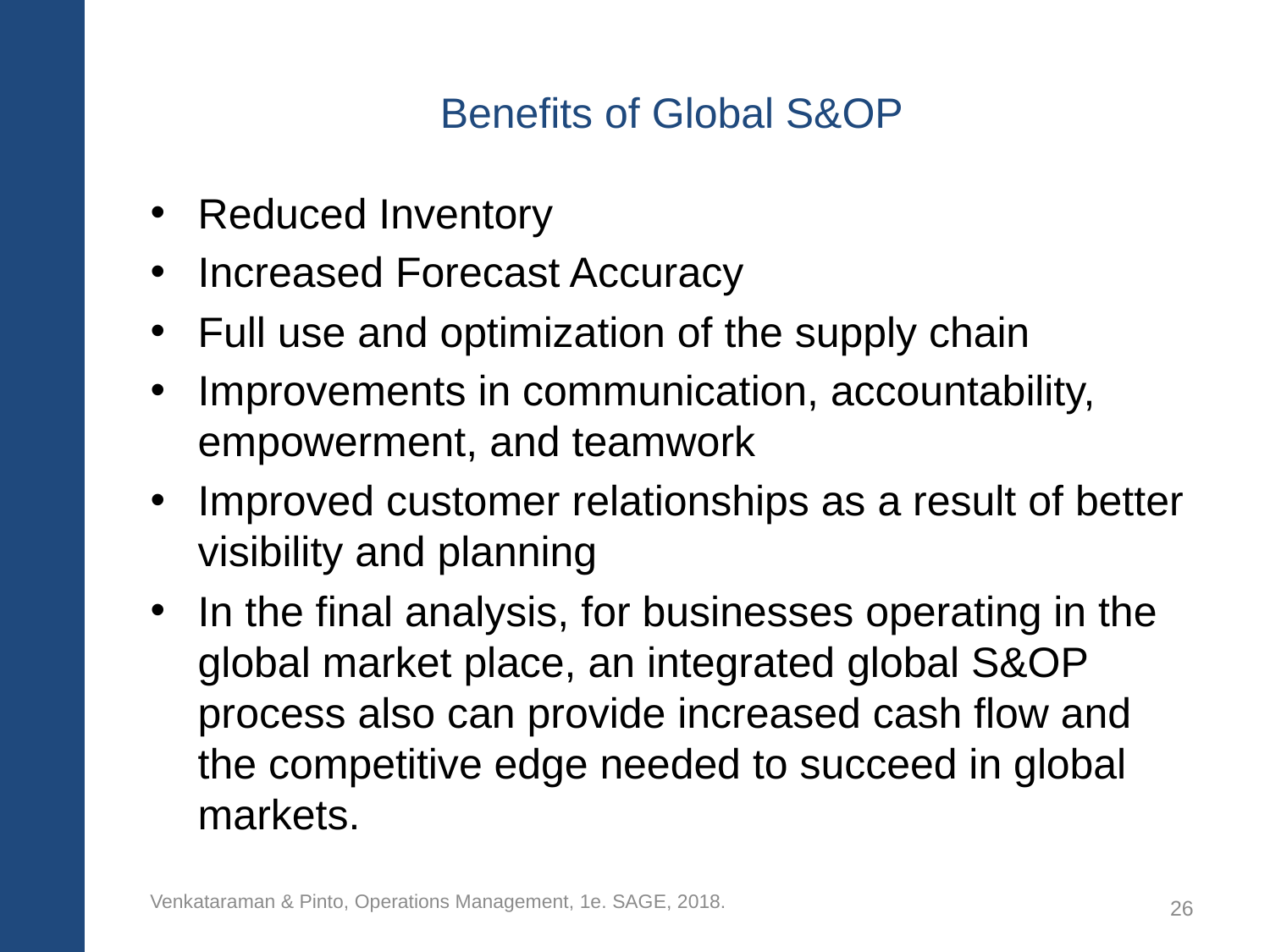

# Benefits of Global S&OP
Reduced Inventory
Increased Forecast Accuracy
Full use and optimization of the supply chain
Improvements in communication, accountability, empowerment, and teamwork
Improved customer relationships as a result of better visibility and planning
In the final analysis, for businesses operating in the global market place, an integrated global S&OP process also can provide increased cash flow and the competitive edge needed to succeed in global markets.
Venkataraman & Pinto, Operations Management, 1e. SAGE, 2018.
26